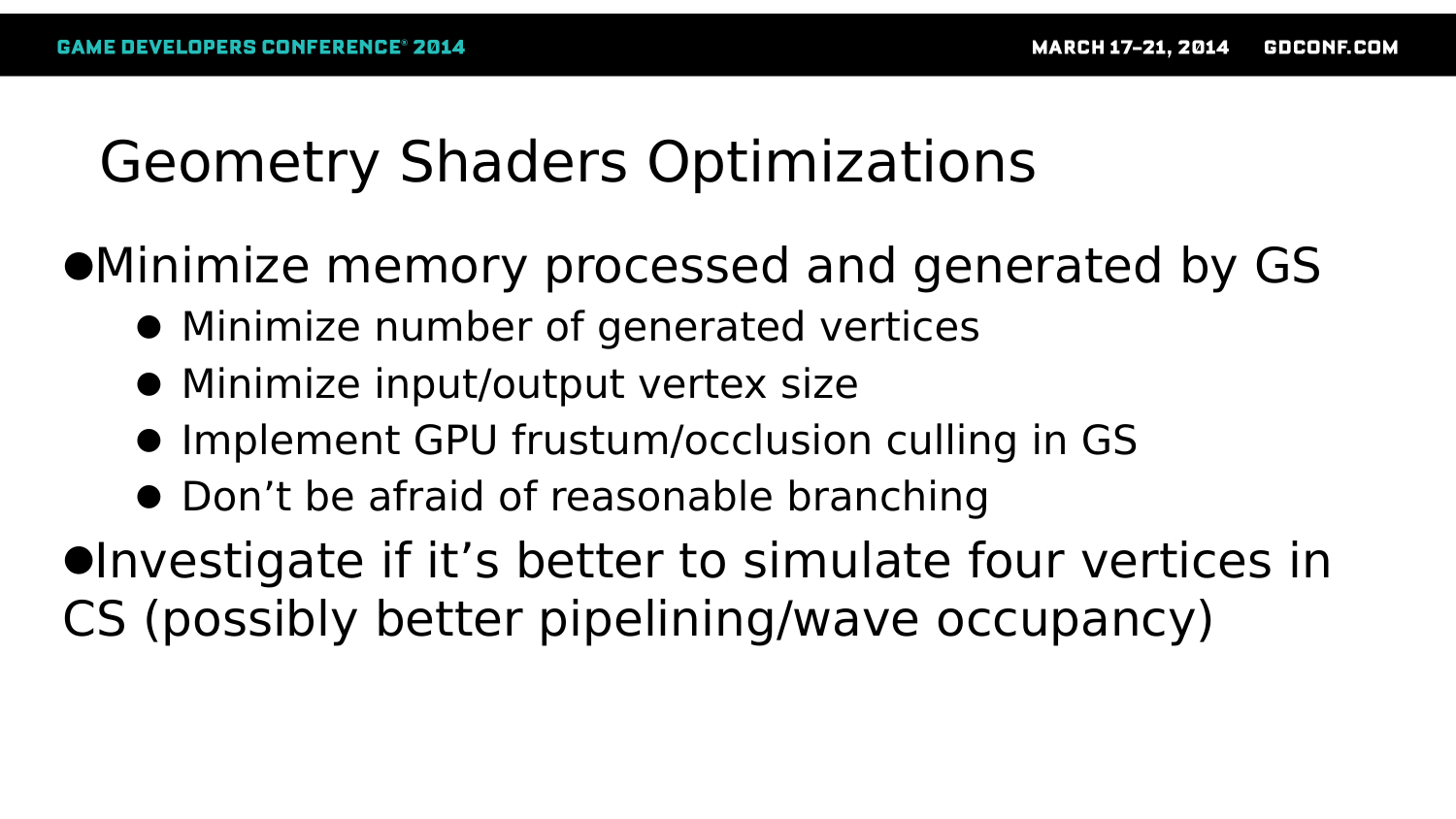

# Geometry Shaders Optimizations
Minimize memory processed and generated by GS
Minimize number of generated vertices
Minimize input/output vertex size
Implement GPU frustum/occlusion culling in GS
Don’t be afraid of reasonable branching
Investigate if it’s better to simulate four vertices in CS (possibly better pipelining/wave occupancy)